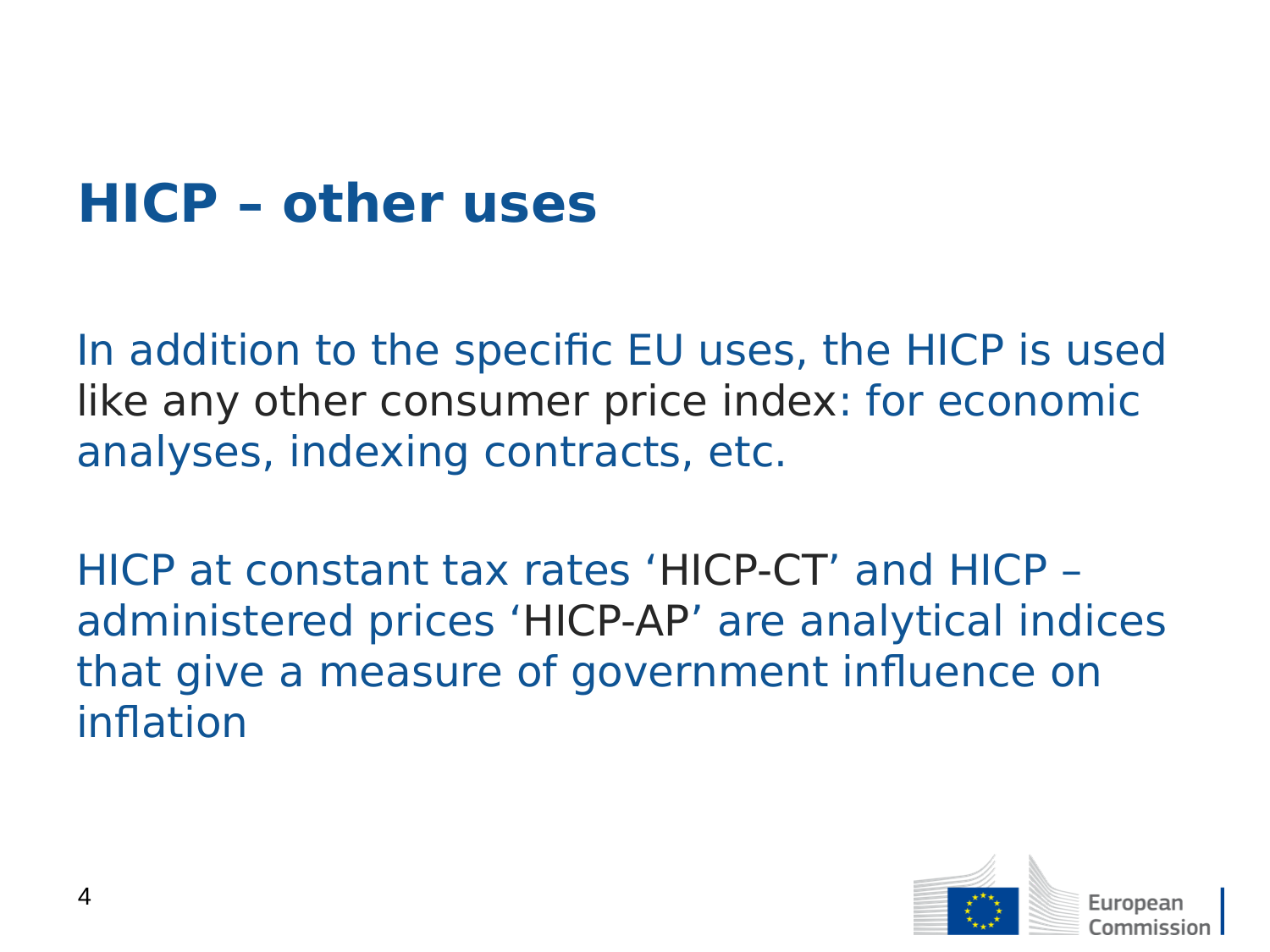

# HICP – other uses
In addition to the specific EU uses, the HICP is used like any other consumer price index: for economic analyses, indexing contracts, etc.

HICP at constant tax rates ‘HICP-CT’ and HICP – administered prices ‘HICP-AP’ are analytical indices that give a measure of government influence on inflation

4